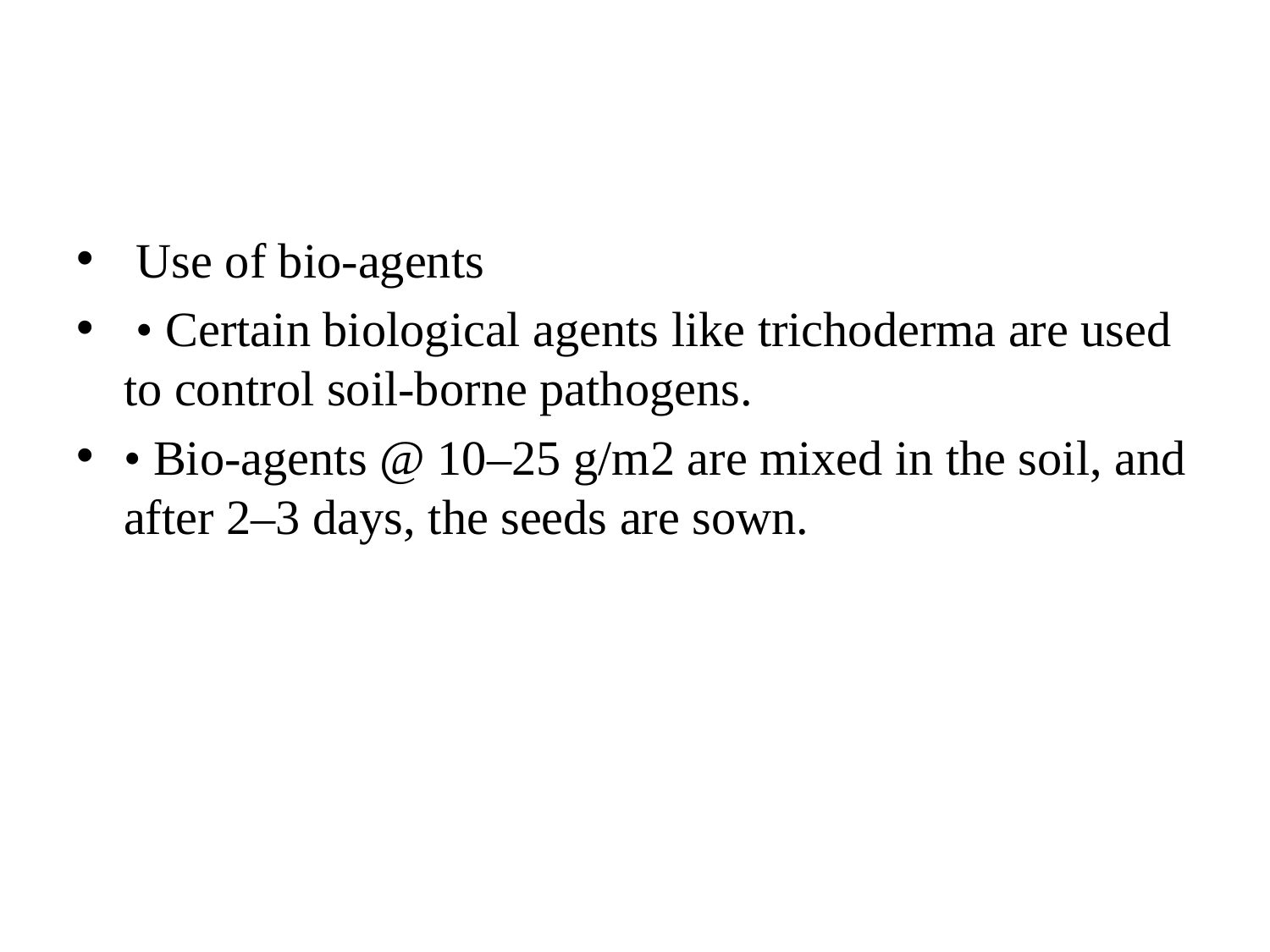

#
 Use of bio-agents
 • Certain biological agents like trichoderma are used to control soil-borne pathogens.
• Bio-agents @ 10–25 g/m2 are mixed in the soil, and after 2–3 days, the seeds are sown.